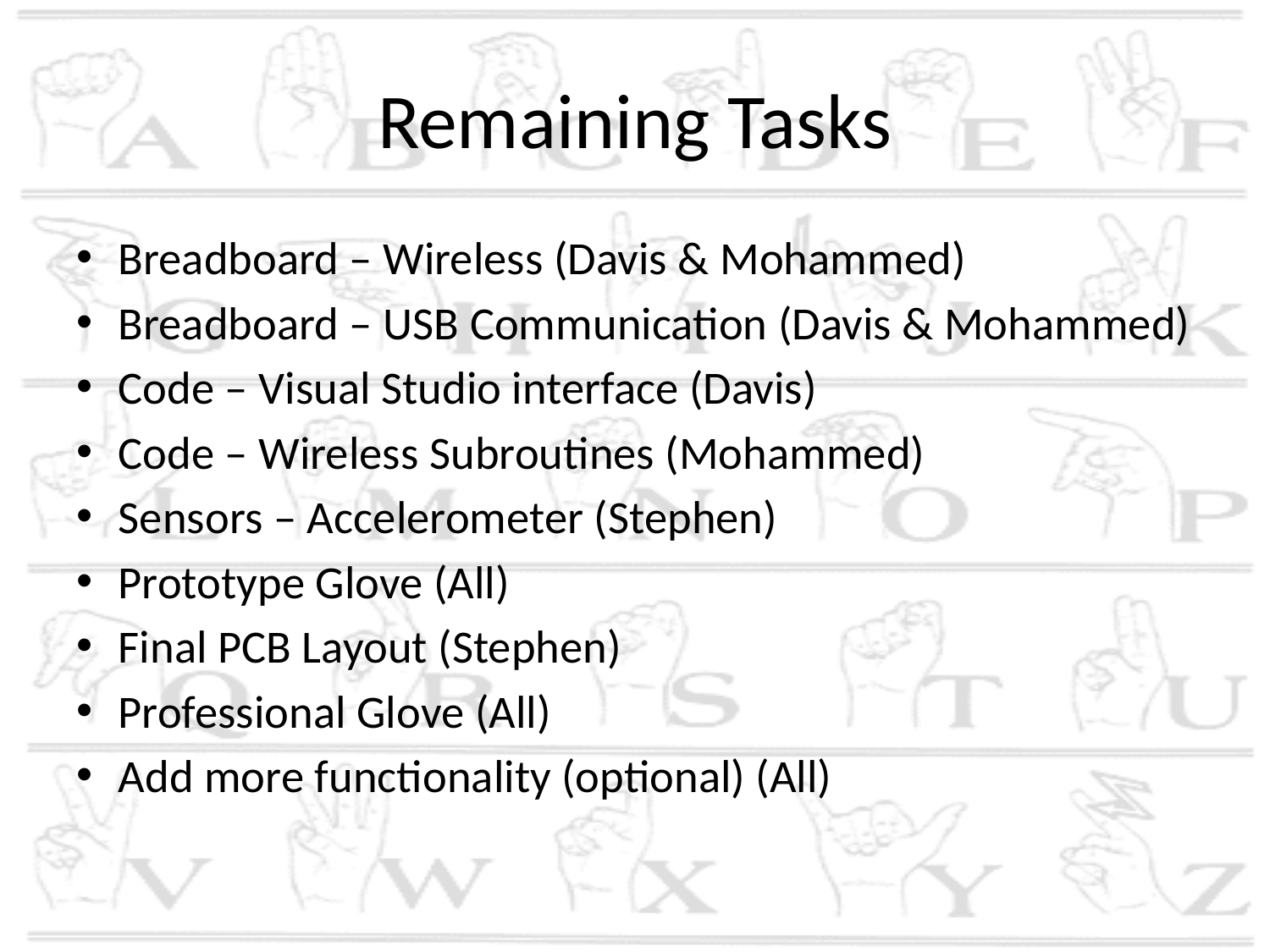

# Remaining Tasks
Breadboard – Wireless (Davis & Mohammed)
Breadboard – USB Communication (Davis & Mohammed)
Code – Visual Studio interface (Davis)
Code – Wireless Subroutines (Mohammed)
Sensors – Accelerometer (Stephen)
Prototype Glove (All)
Final PCB Layout (Stephen)
Professional Glove (All)
Add more functionality (optional) (All)